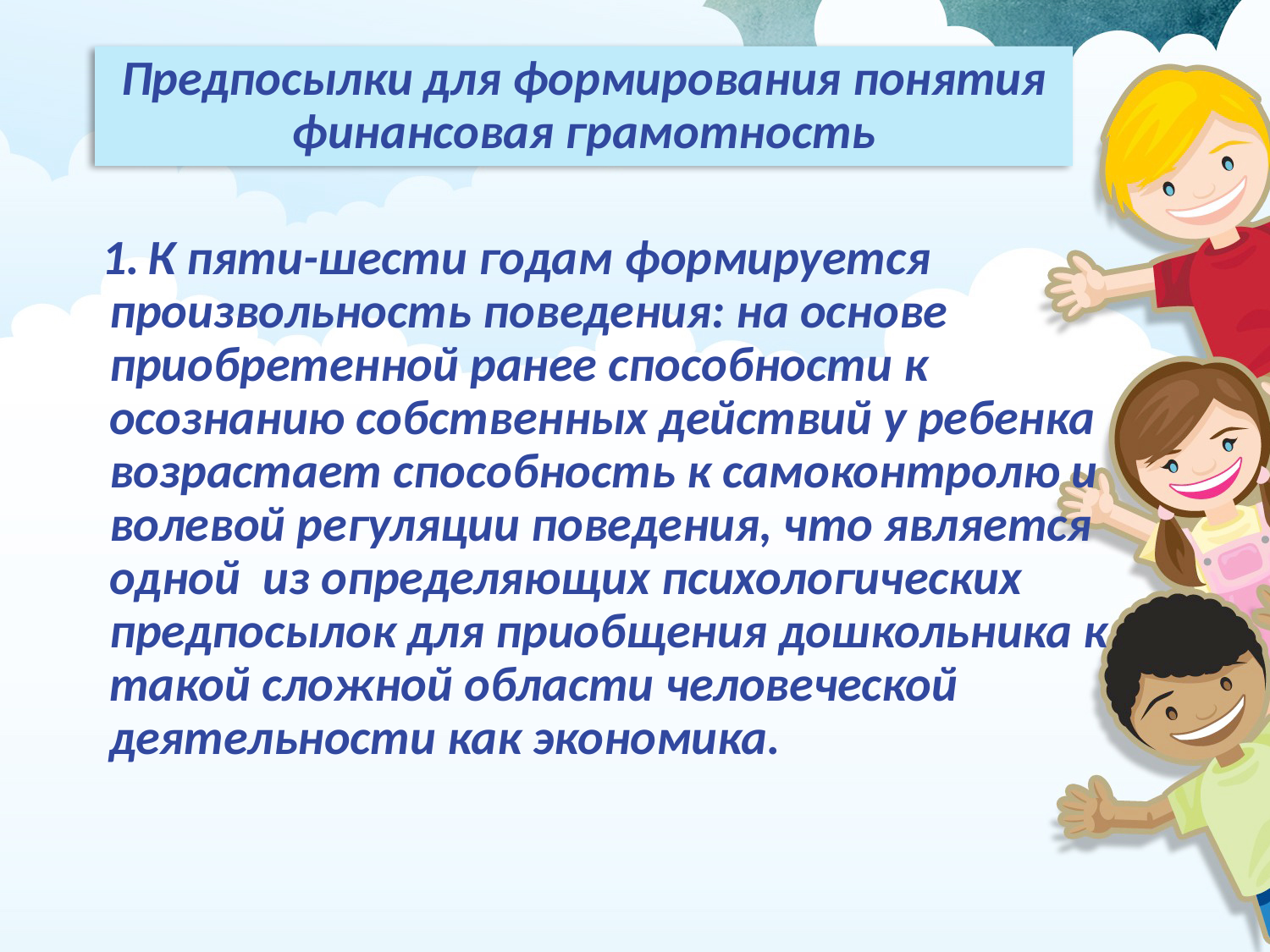

# Предпосылки для формирования понятия финансовая грамотность
   1. К пяти-шести годам формируется произвольность поведения: на основе приобретенной ранее способности к осознанию собственных действий у ребенка возрастает способность к самоконтролю и волевой регуляции поведения, что является одной  из определяющих психологических предпосылок для приобщения дошкольника к такой сложной области человеческой деятельности как экономика.